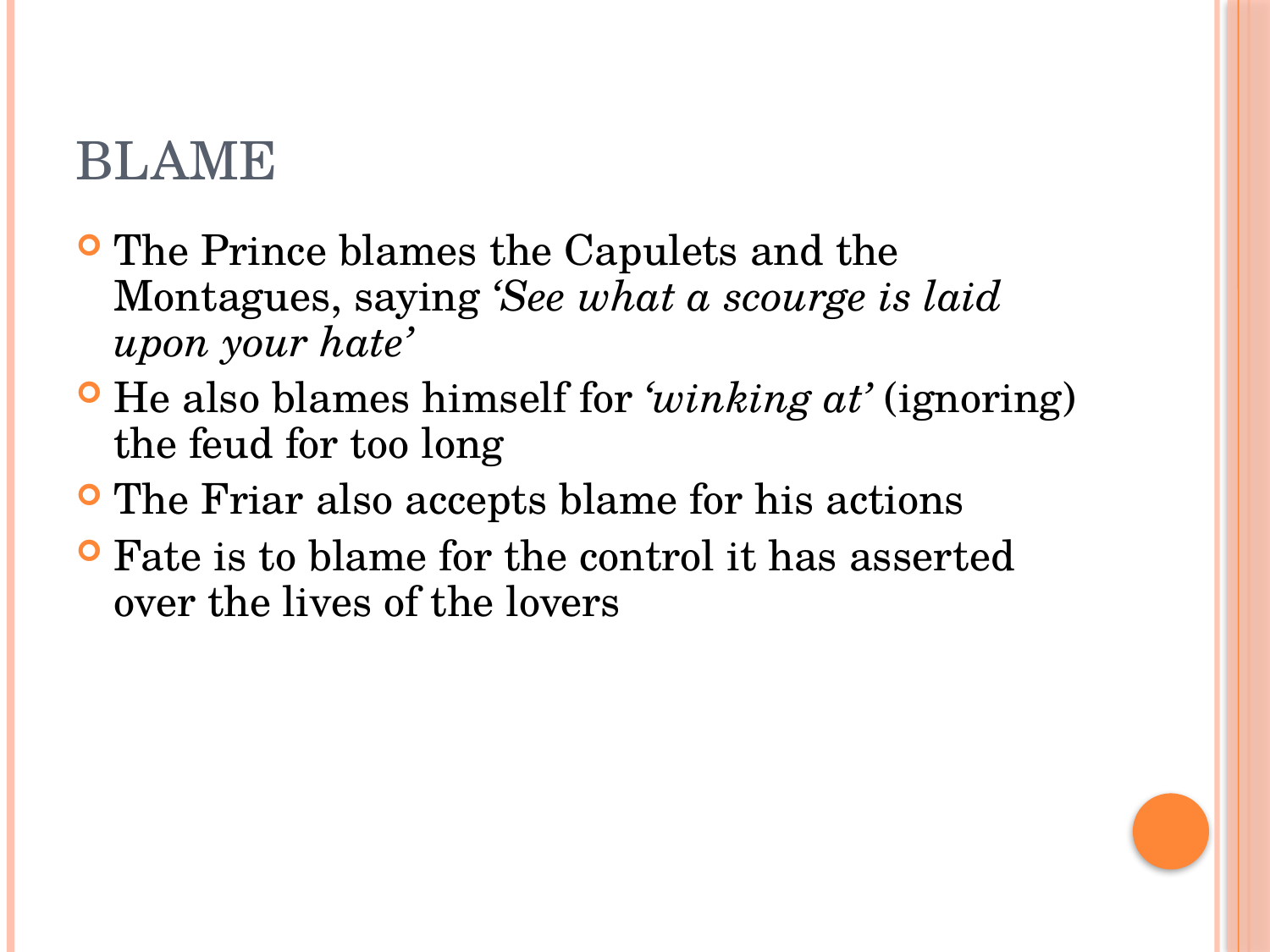

# Blame
The Prince blames the Capulets and the Montagues, saying ‘See what a scourge is laid upon your hate’
He also blames himself for ‘winking at’ (ignoring) the feud for too long
The Friar also accepts blame for his actions
Fate is to blame for the control it has asserted over the lives of the lovers